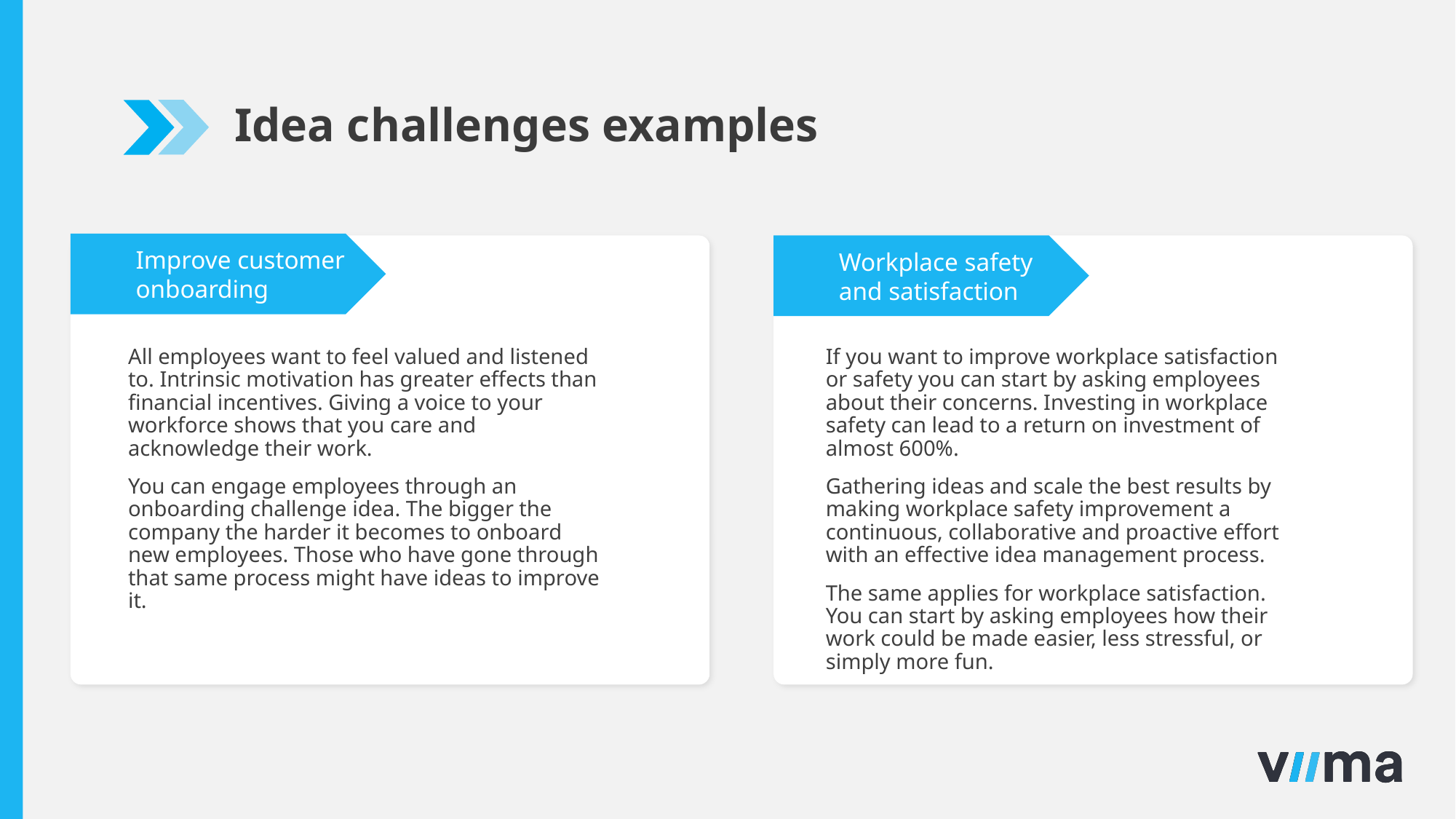

Idea challenges examples

Improve customer onboarding
Workplace safety and satisfaction

All employees want to feel valued and listened to. Intrinsic motivation has greater effects than financial incentives. Giving a voice to your workforce shows that you care and acknowledge their work.
You can engage employees through an onboarding challenge idea. The bigger the company the harder it becomes to onboard new employees. Those who have gone through that same process might have ideas to improve it.
If you want to improve workplace satisfaction or safety you can start by asking employees about their concerns. Investing in workplace safety can lead to a return on investment of almost 600%.
Gathering ideas and scale the best results by making workplace safety improvement a continuous, collaborative and proactive effort with an effective idea management process.
The same applies for workplace satisfaction. You can start by asking employees how their work could be made easier, less stressful, or simply more fun.